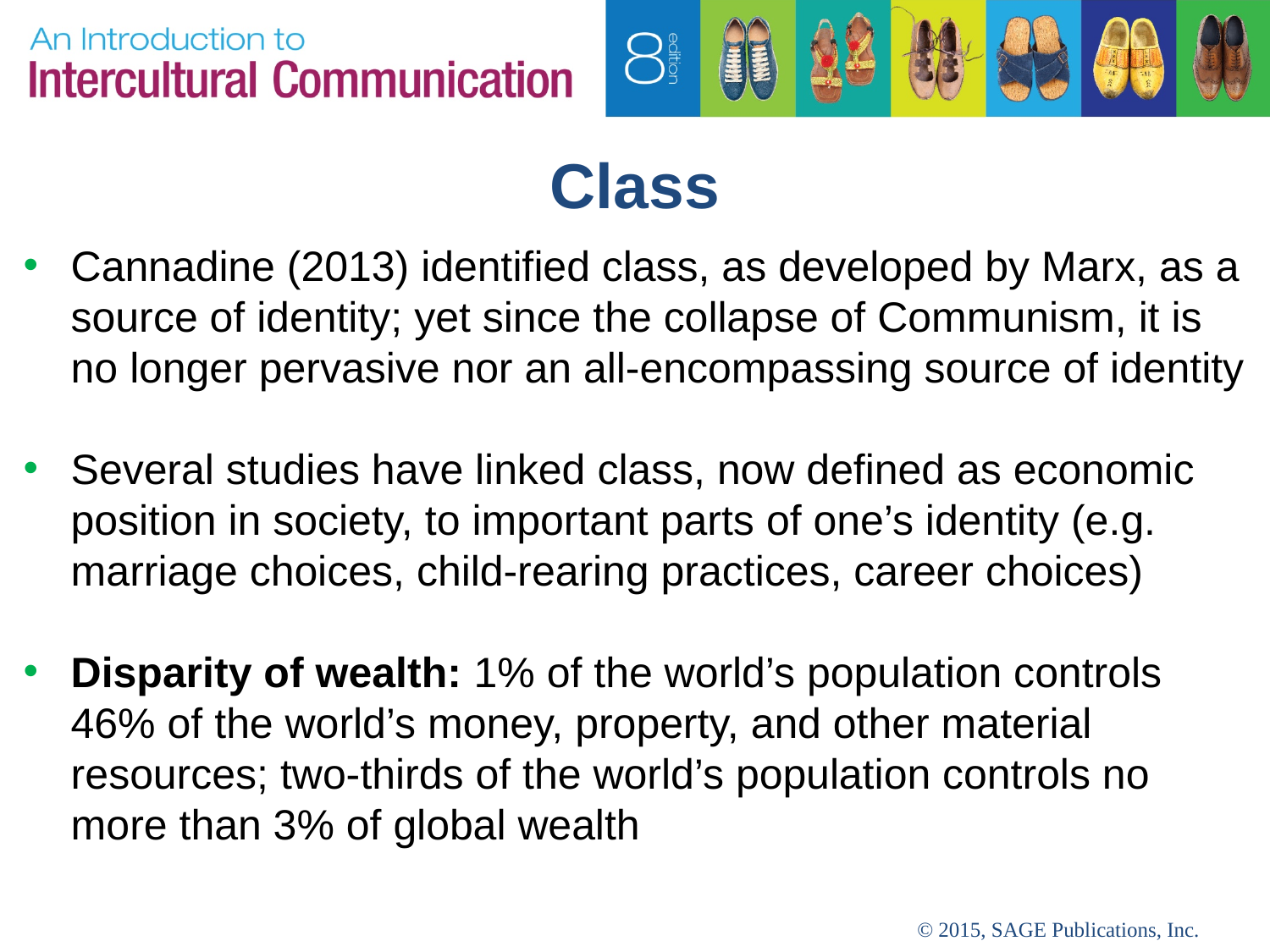

# Class
Cannadine (2013) identified class, as developed by Marx, as a source of identity; yet since the collapse of Communism, it is no longer pervasive nor an all-encompassing source of identity

Several studies have linked class, now defined as economic position in society, to important parts of one’s identity (e.g. marriage choices, child-rearing practices, career choices)

Disparity of wealth: 1% of the world’s population controls 46% of the world’s money, property, and other material resources; two-thirds of the world’s population controls no more than 3% of global wealth
© 2015, SAGE Publications, Inc.